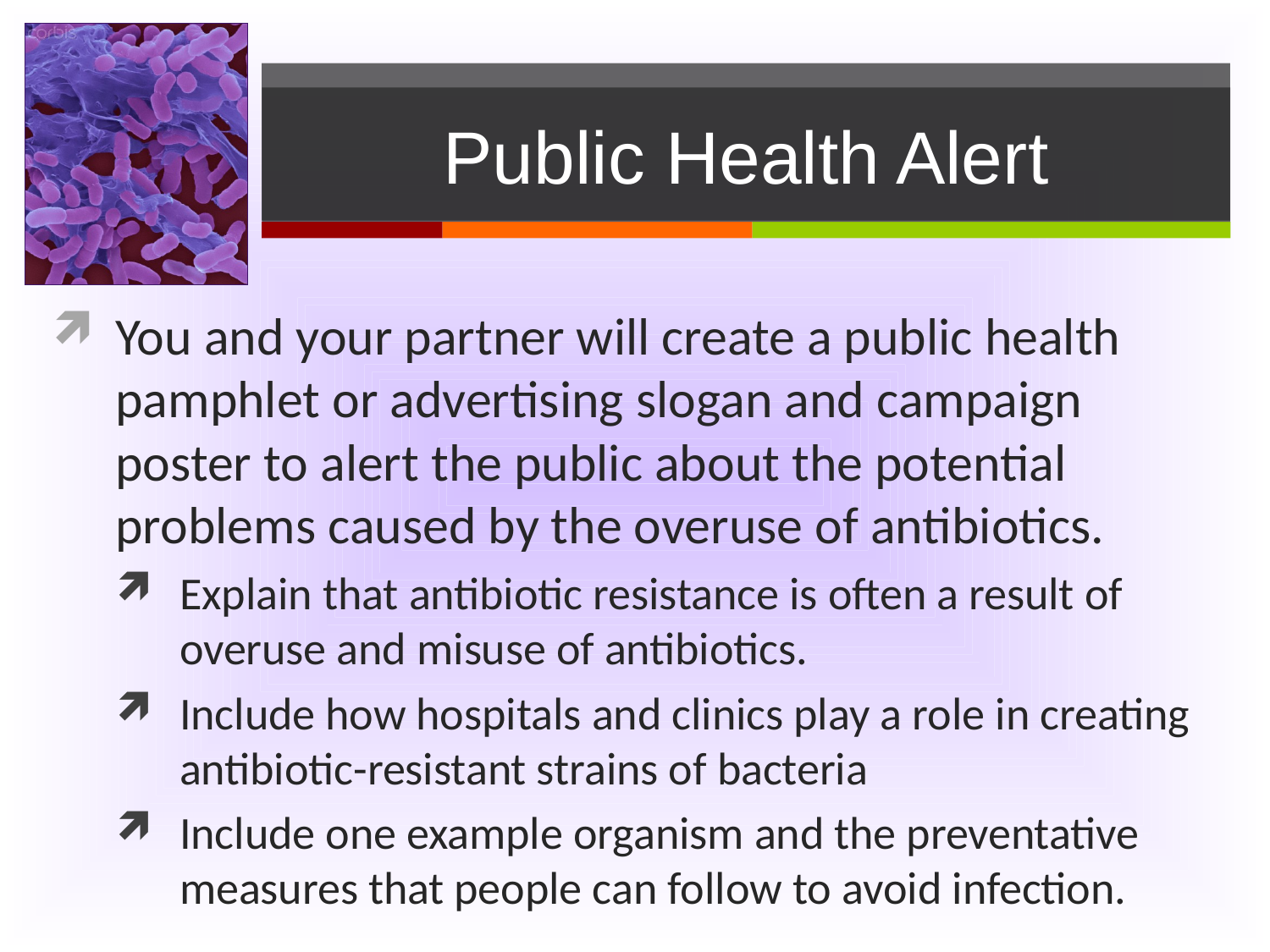

# Public Health Alert
You and your partner will create a public health pamphlet or advertising slogan and campaign poster to alert the public about the potential problems caused by the overuse of antibiotics.
Explain that antibiotic resistance is often a result of overuse and misuse of antibiotics.
Include how hospitals and clinics play a role in creating antibiotic-resistant strains of bacteria
Include one example organism and the preventative measures that people can follow to avoid infection.